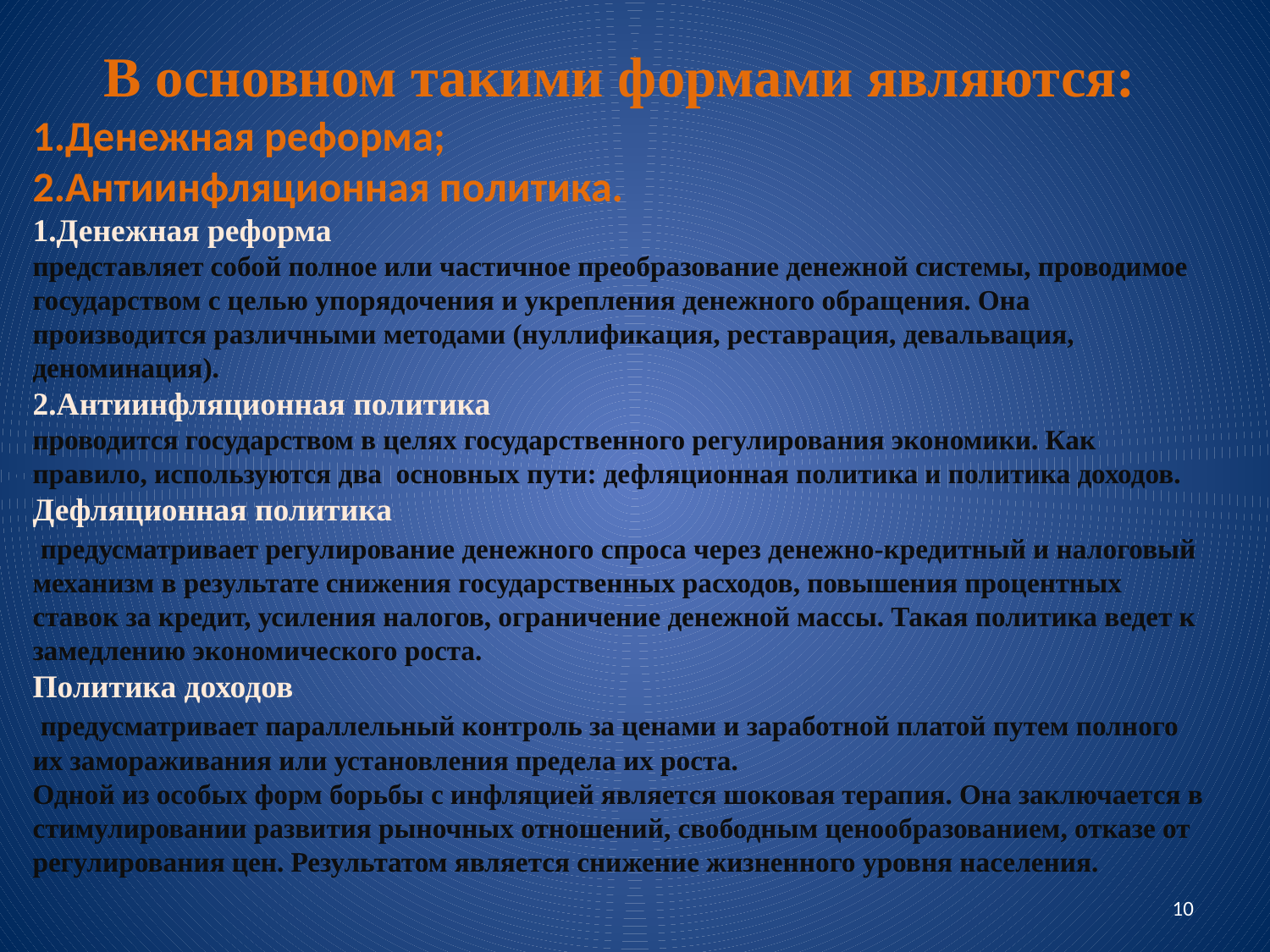

В основном такими формами являются:
1.Денежная реформа;
2.Антиинфляционная политика.
1.Денежная реформа
представляет собой полное или частичное преобразование денежной системы, проводимое государством с целью упорядочения и укрепления денежного обращения. Она производится различными методами (нуллификация, реставрация, девальвация, деноминация).
2.Антиинфляционная политика
проводится государством в целях государственного регулирования экономики. Как правило, используются два  основных пути: дефляционная политика и политика доходов.
Дефляционная политика
 предусматривает регулирование денежного спроса через денежно-кредитный и налоговый механизм в результате снижения государственных расходов, повышения процентных ставок за кредит, усиления налогов, ограничение денежной массы. Такая политика ведет к замедлению экономического роста.
Политика доходов
 предусматривает параллельный контроль за ценами и заработной платой путем полного их замораживания или установления предела их роста.
Одной из особых форм борьбы с инфляцией является шоковая терапия. Она заключается в стимулировании развития рыночных отношений, свободным ценообразованием, отказе от регулирования цен. Результатом является снижение жизненного уровня населения.
10